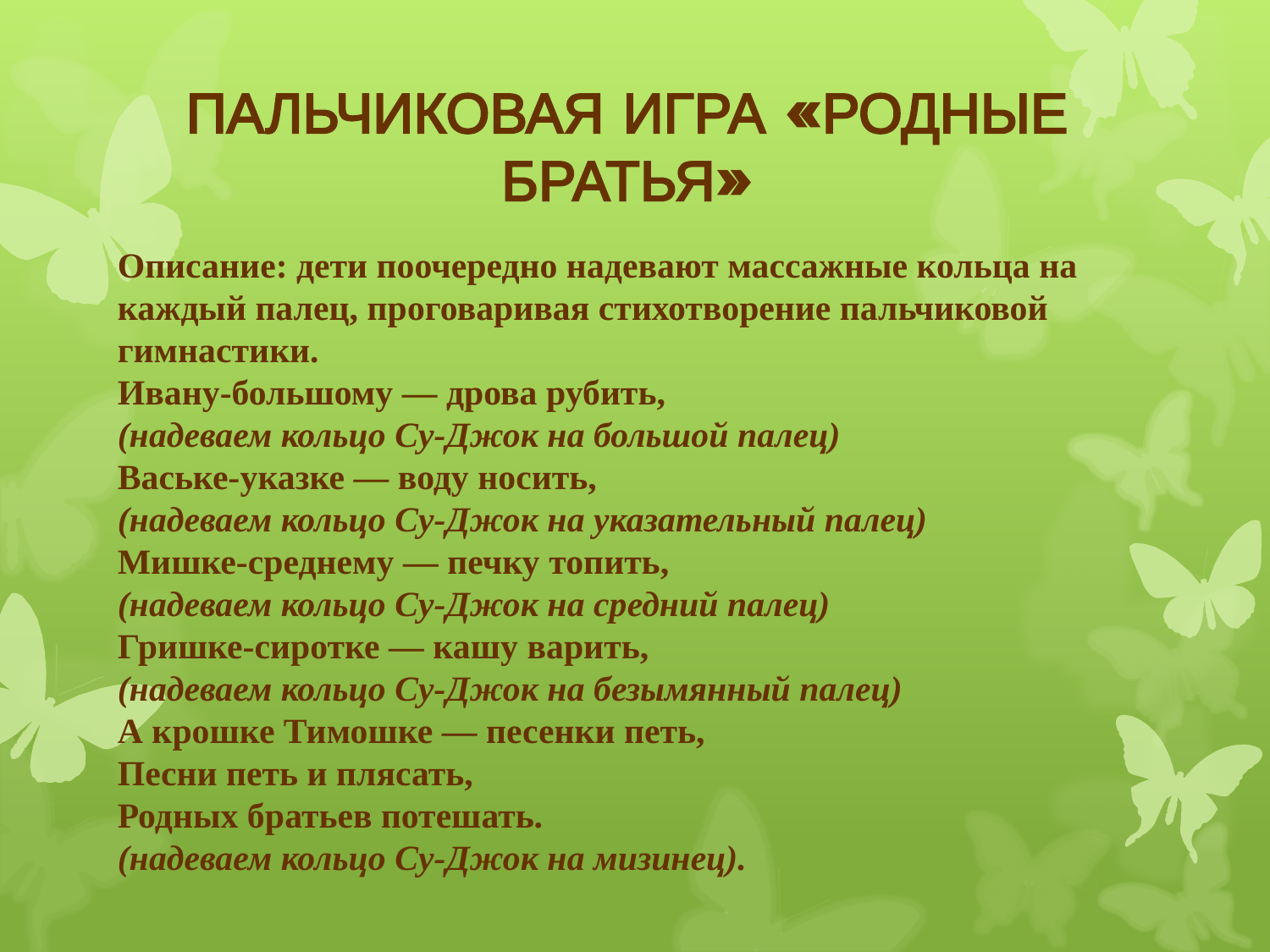

# ПАЛЬЧИКОВАЯ ИГРА «РОДНЫЕ БРАТЬЯ»
Описание: дети поочередно надевают массажные кольца на каждый палец, проговаривая стихотворение пальчиковой гимнастики.
Ивану-большому — дрова рубить,
(надеваем кольцо Су-Джок на большой палец)
Ваське-указке — воду носить,
(надеваем кольцо Су-Джок на указательный палец)
Мишке-среднему — печку топить,
(надеваем кольцо Су-Джок на средний палец)
Гришке-сиротке — кашу варить,
(надеваем кольцо Су-Джок на безымянный палец)
А крошке Тимошке — песенки петь,
Песни петь и плясать,
Родных братьев потешать.
(надеваем кольцо Су-Джок на мизинец).